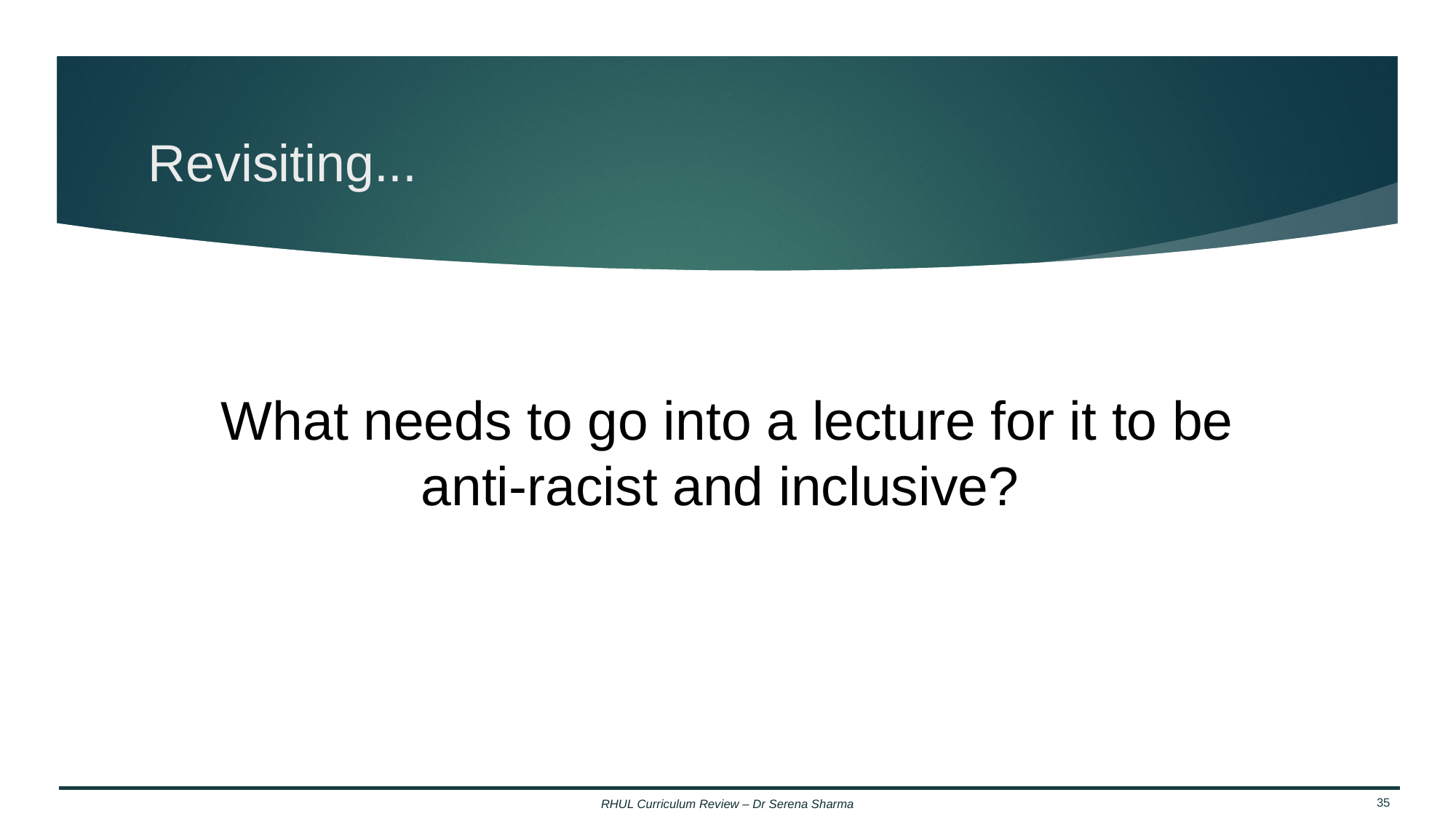

# Revisiting...

What needs to go into a lecture for it to be
anti-racist and inclusive?

RHUL Curriculum Review – Dr Serena Sharma